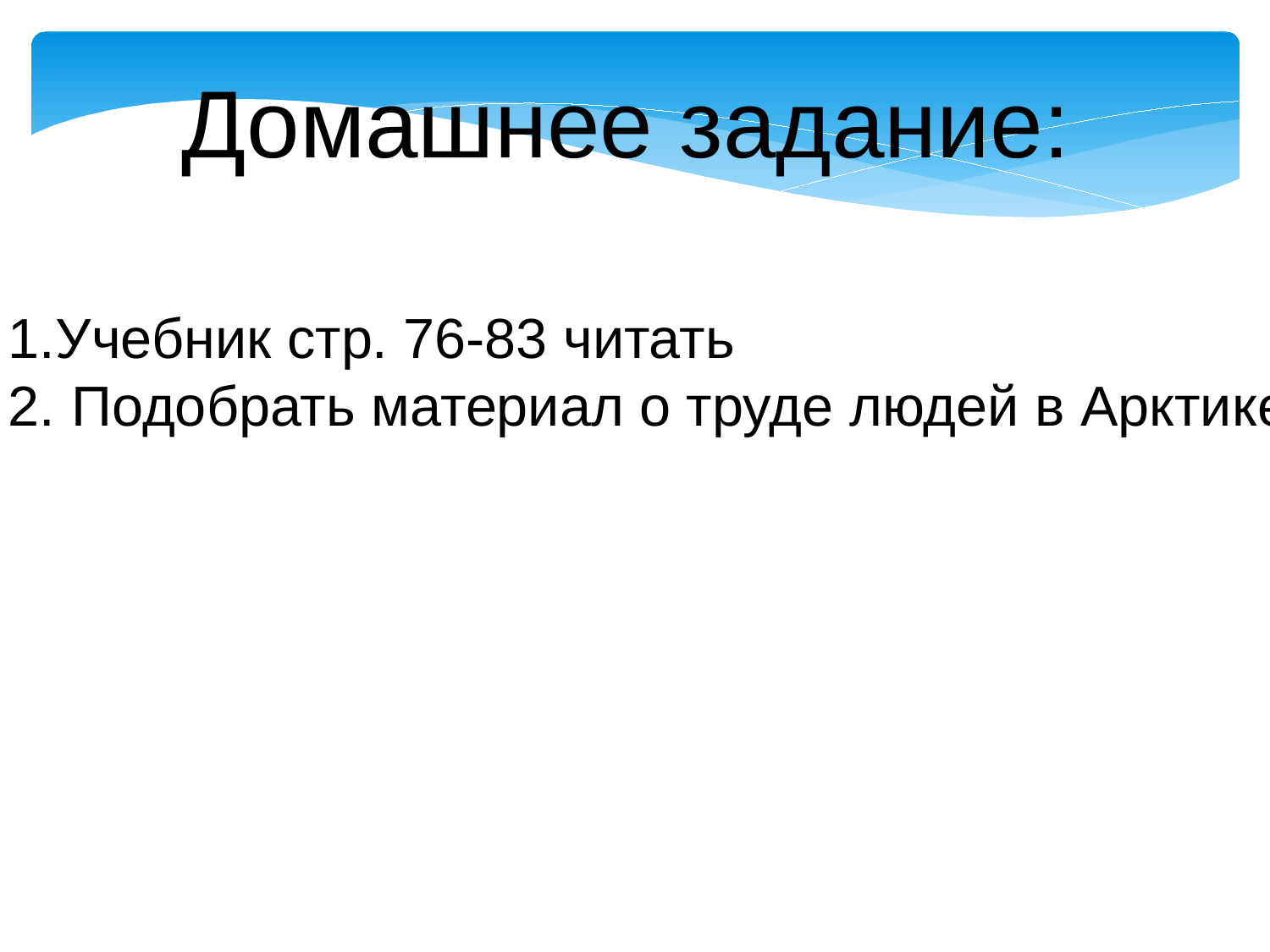

Домашнее задание:
Учебник стр. 76-83 читать
 Подобрать материал о труде людей в Арктике.